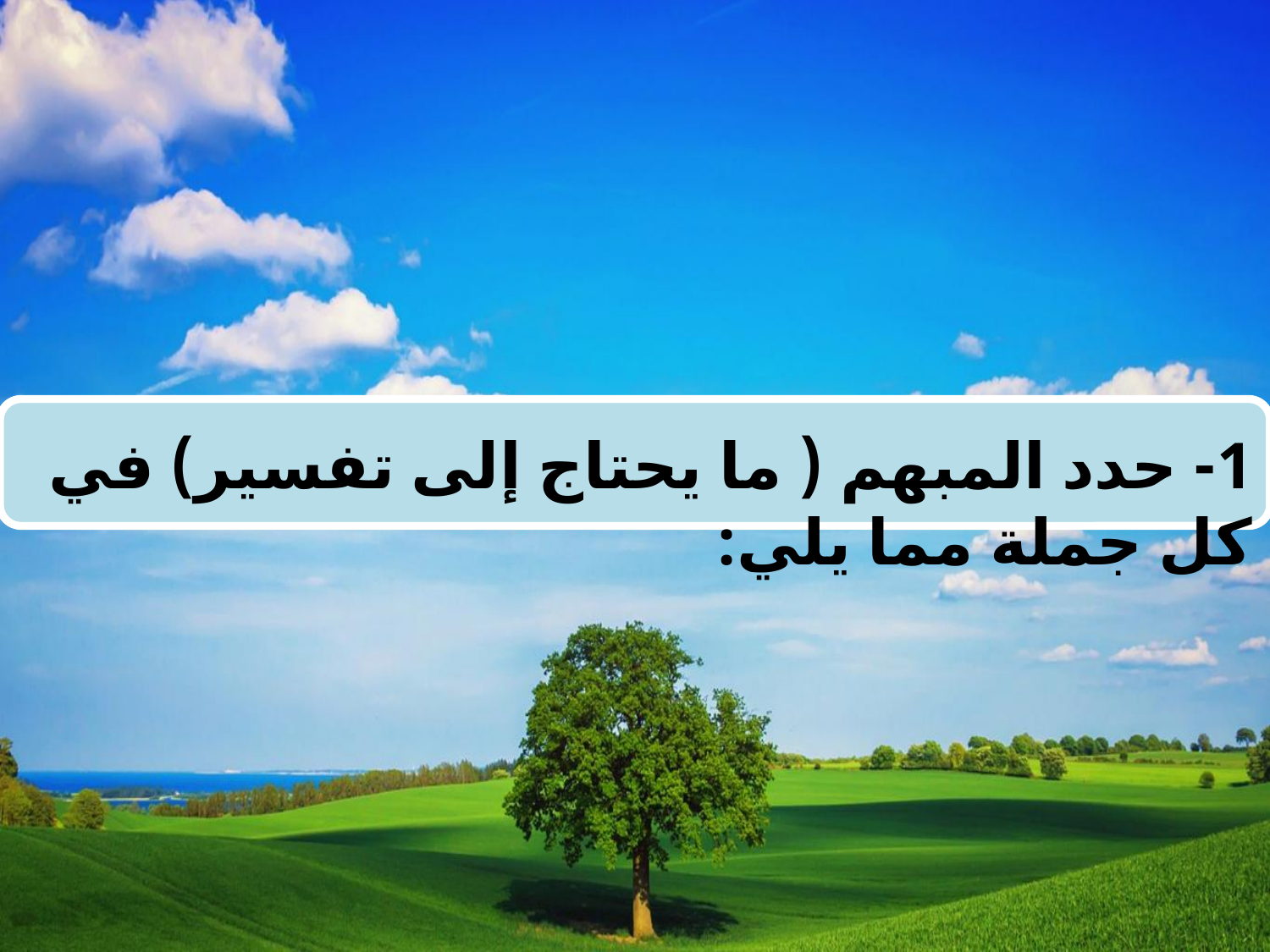

1- حدد المبهم ( ما يحتاج إلى تفسير) في كل جملة مما يلي: